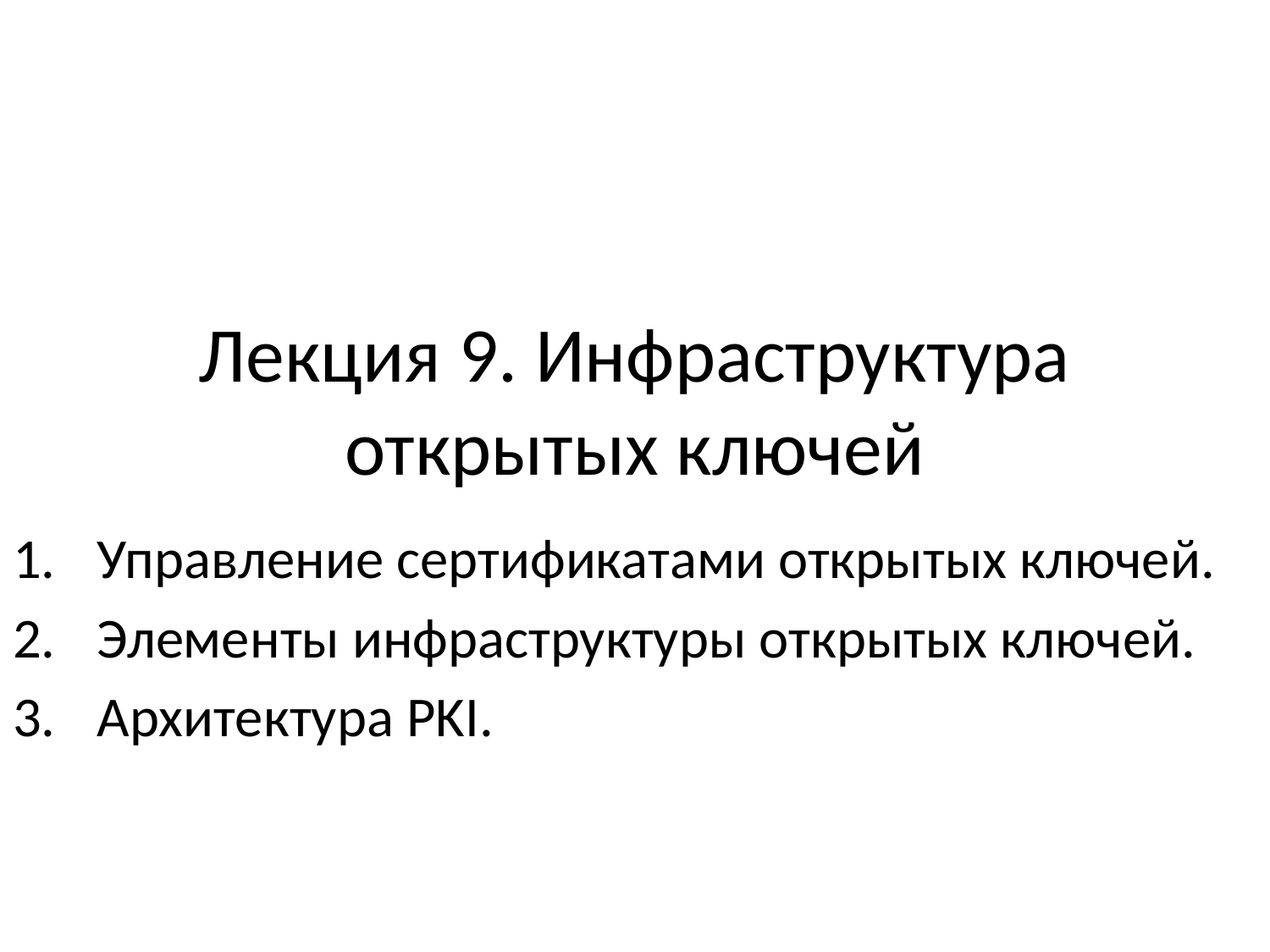

# Лекция 9. Инфраструктура открытых ключей
Управление сертификатами открытых ключей.
Элементы инфраструктуры открытых ключей.
Архитектура PKI.